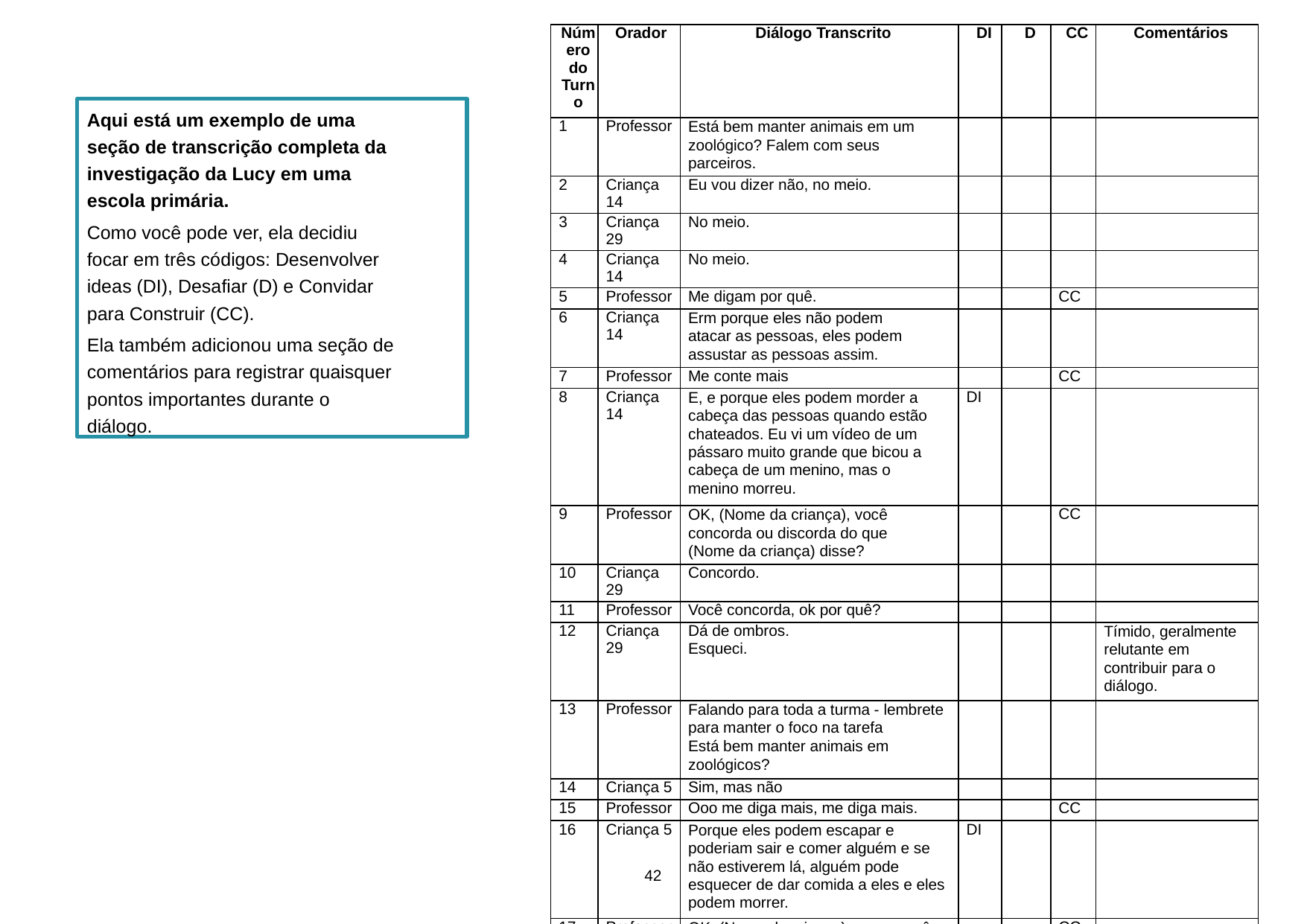

| Número do Turno | Orador | Diálogo Transcrito | DI | D | CC | Comentários |
| --- | --- | --- | --- | --- | --- | --- |
| 1 | Professor | Está bem manter animais em um zoológico? Falem com seus parceiros. |  |  |  |  |
| 2 | Criança 14 | Eu vou dizer não, no meio. |  |  |  |  |
| 3 | Criança 29 | No meio. |  |  |  |  |
| 4 | Criança 14 | No meio. |  |  |  |  |
| 5 | Professor | Me digam por quê. |  |  | CC |  |
| 6 | Criança 14 | Erm porque eles não podem atacar as pessoas, eles podem assustar as pessoas assim. |  |  |  |  |
| 7 | Professor | Me conte mais |  |  | CC |  |
| 8 | Criança 14 | E, e porque eles podem morder a cabeça das pessoas quando estão chateados. Eu vi um vídeo de um pássaro muito grande que bicou a cabeça de um menino, mas o menino morreu. | DI |  |  |  |
| 9 | Professor | OK, (Nome da criança), você concorda ou discorda do que (Nome da criança) disse? |  |  | CC |  |
| 10 | Criança 29 | Concordo. |  |  |  |  |
| 11 | Professor | Você concorda, ok por quê? |  |  |  |  |
| 12 | Criança 29 | Dá de ombros. Esqueci. |  |  |  | Tímido, geralmente relutante em contribuir para o diálogo. |
| 13 | Professor | Falando para toda a turma - lembrete para manter o foco na tarefa Está bem manter animais em zoológicos? |  |  |  |  |
| 14 | Criança 5 | Sim, mas não |  |  |  |  |
| 15 | Professor | Ooo me diga mais, me diga mais. |  |  | CC |  |
| 16 | Criança 5 | Porque eles podem escapar e poderiam sair e comer alguém e se não estiverem lá, alguém pode esquecer de dar comida a eles e eles podem morrer. | DI |  |  |  |
| 17 | Professor | OK, (Nome da criança), o que você acha do que (Nome da criança) acabou de dizer? |  |  | CC |  |
Aqui está um exemplo de uma seção de transcrição completa da investigação da Lucy em uma escola primária.
Como você pode ver, ela decidiu focar em três códigos: Desenvolver ideas (DI), Desafiar (D) e Convidar para Construir (CC).
Ela também adicionou uma seção de comentários para registrar quaisquer pontos importantes durante o diálogo.
42